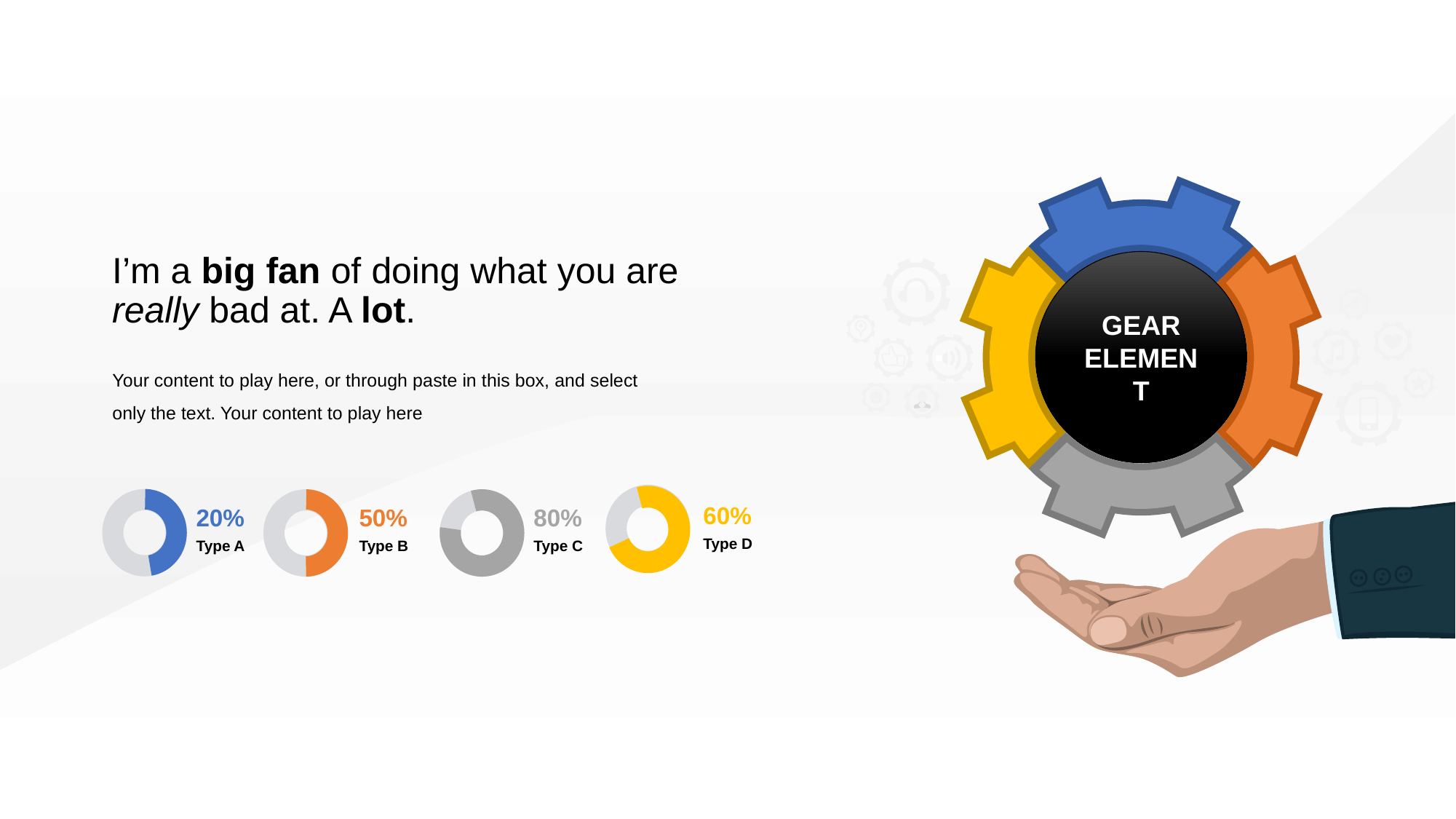

GEAR
ELEMENT
I’m a big fan of doing what you are really bad at. A lot.
Your content to play here, or through paste in this box, and select only the text. Your content to play here

60%
20%
80%
50%
Type D
Type A
Type C
Type B